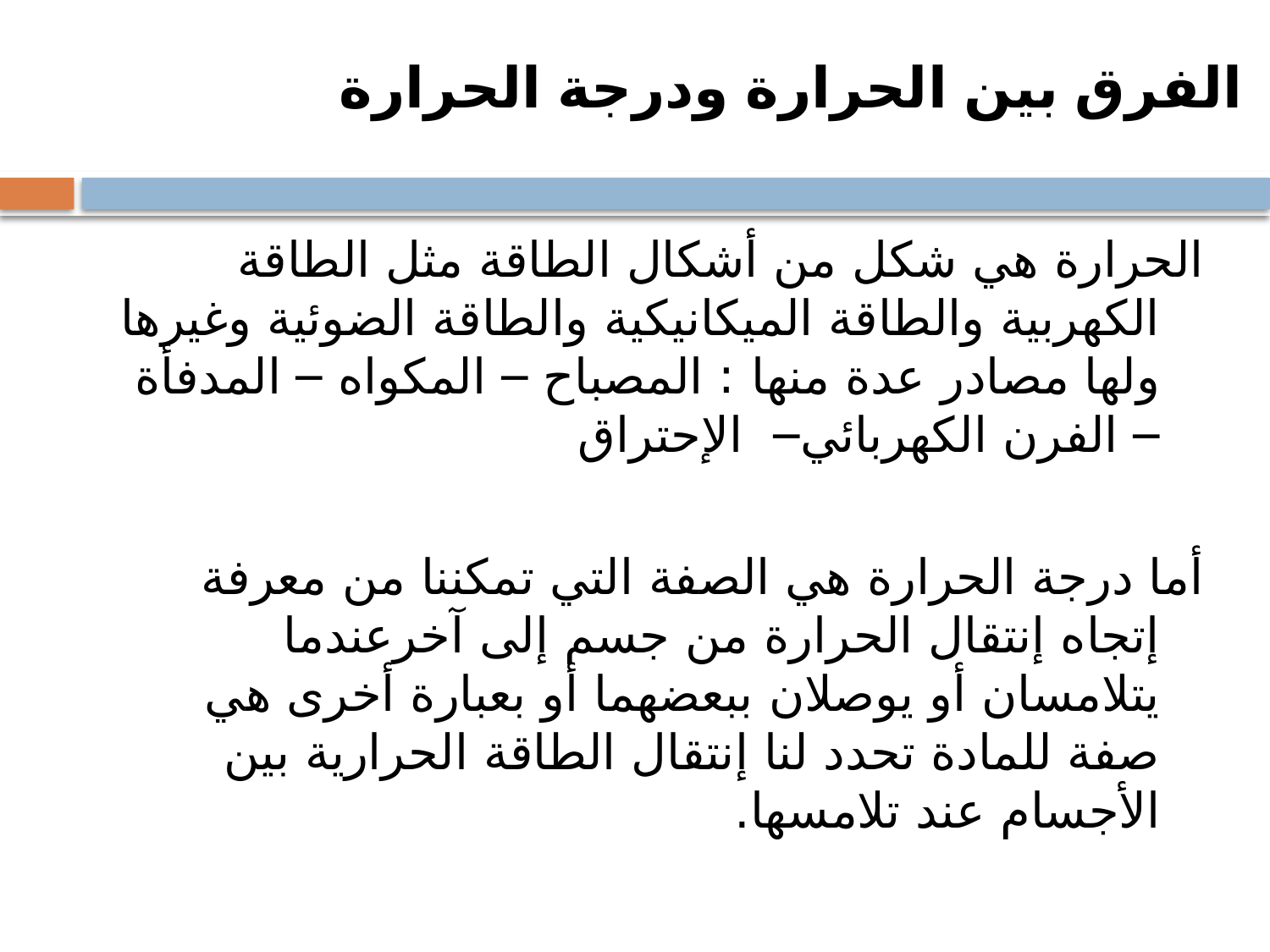

# الفرق بين الحرارة ودرجة الحرارة
الحرارة هي شكل من أشكال الطاقة مثل الطاقة الكهربية والطاقة الميكانيكية والطاقة الضوئية وغيرها ولها مصادر عدة منها : المصباح – المكواه – المدفأة – الفرن الكهربائي–  الإحتراق

أما درجة الحرارة هي الصفة التي تمكننا من معرفة إتجاه إنتقال الحرارة من جسم إلى آخرعندما يتلامسان أو يوصلان ببعضهما أو بعبارة أخرى هي صفة للمادة تحدد لنا إنتقال الطاقة الحرارية بين الأجسام عند تلامسها.